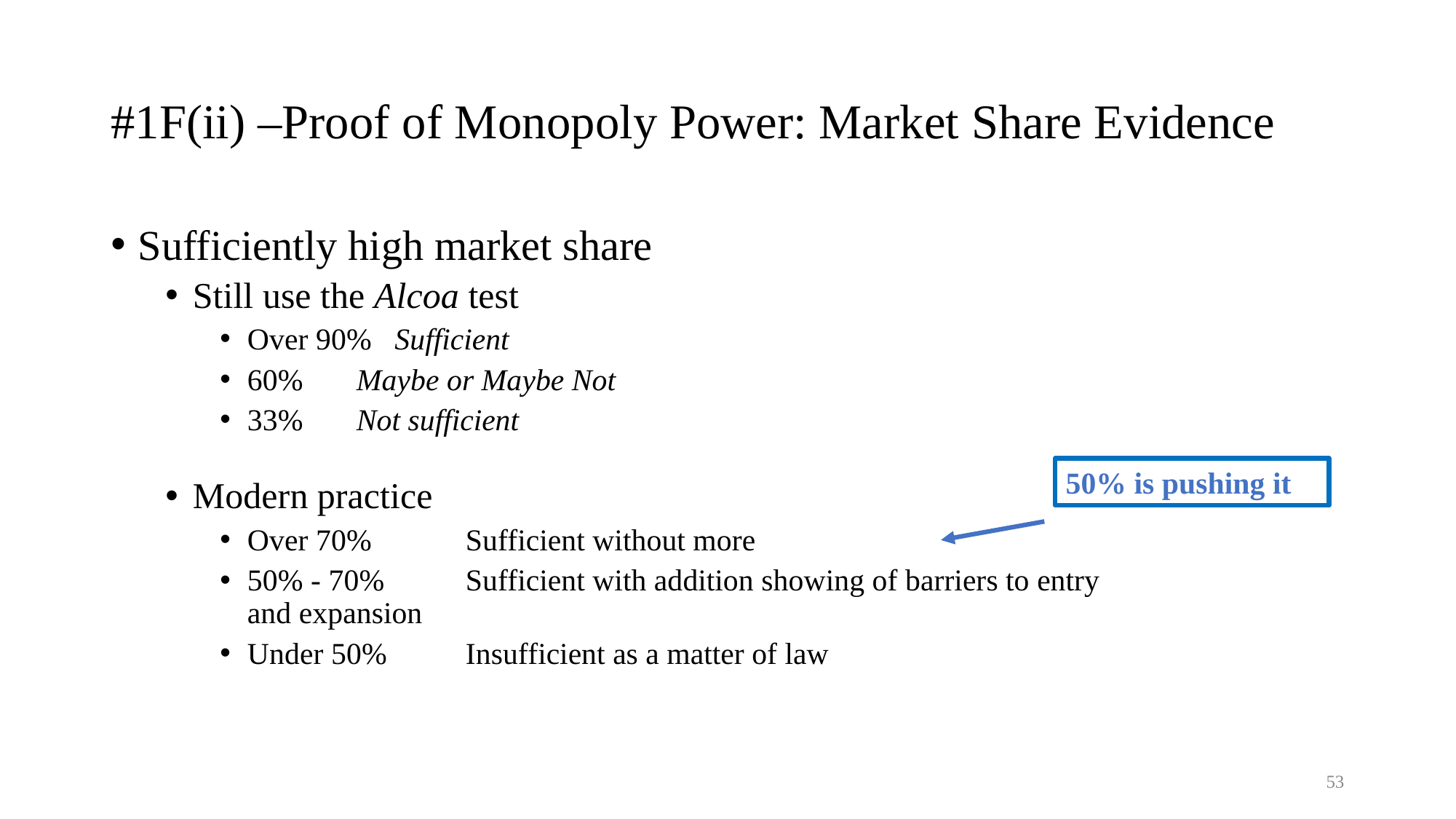

# #1F(ii) –Proof of Monopoly Power: Market Share Evidence
Sufficiently high market share
Still use the Alcoa test
Over 90%   Sufficient
60%	Maybe or Maybe Not
33%	Not sufficient
Modern practice
Over 70%	Sufficient without more
50% - 70%	Sufficient with addition showing of barriers to entry and expansion
Under 50%	Insufficient as a matter of law

50% is pushing it
53